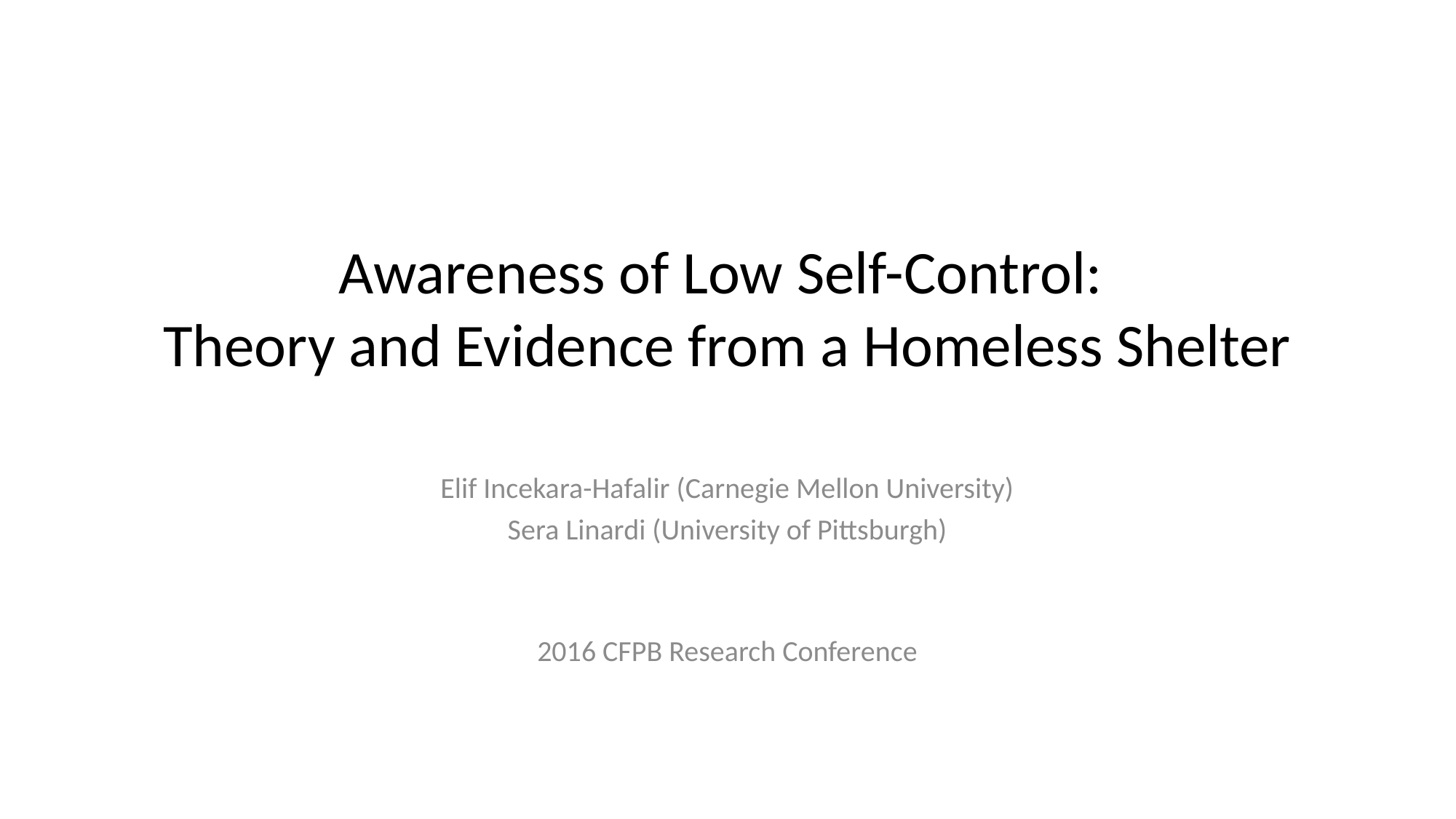

# Awareness of Low Self-Control: Theory and Evidence from a Homeless Shelter
Elif Incekara-Hafalir (Carnegie Mellon University)
Sera Linardi (University of Pittsburgh)

2016 CFPB Research Conference